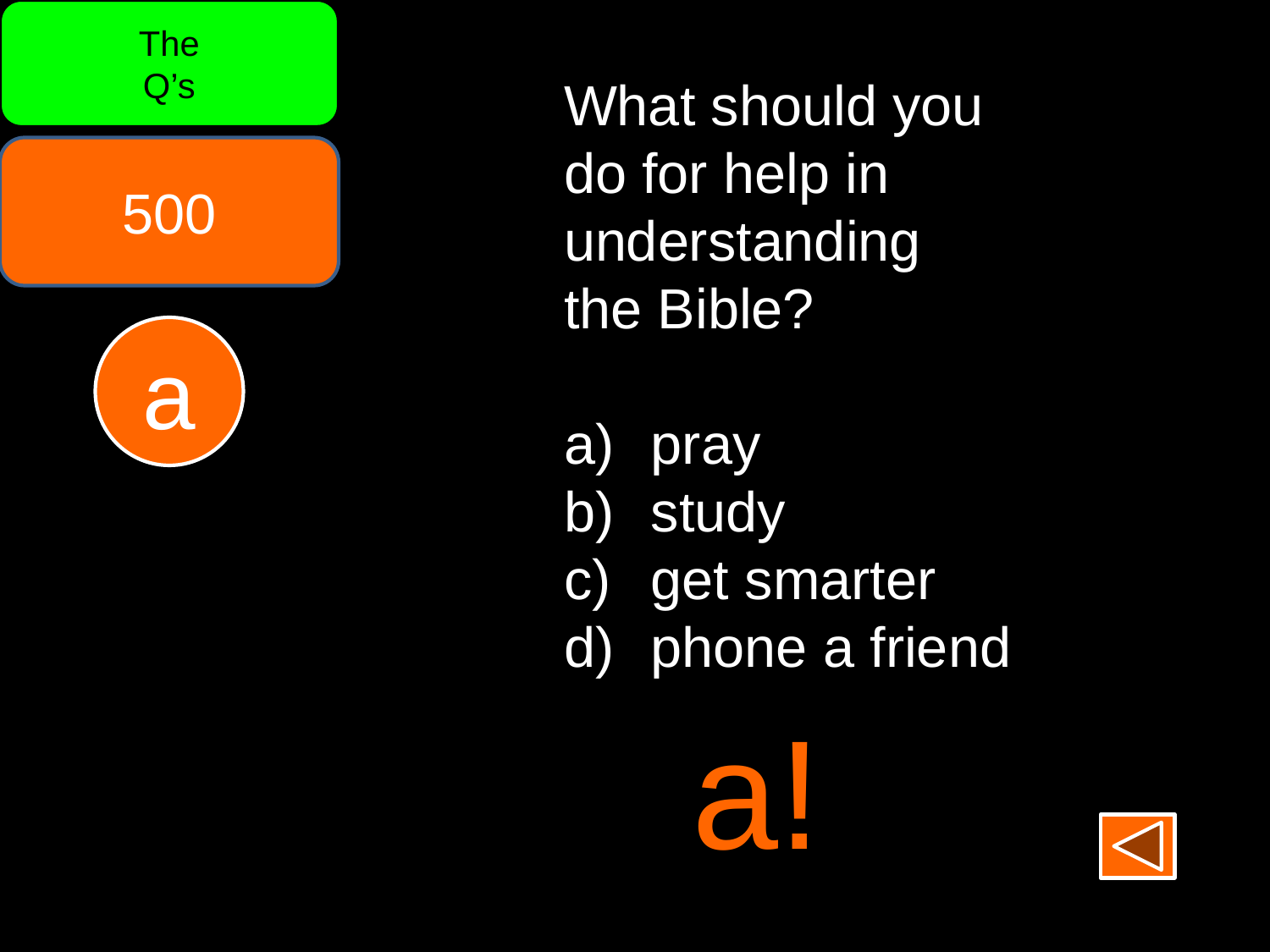

The
Q’s
What should you
do for help in
understanding
the Bible?

 pray
 study
 get smarter
 phone a friend
500
a
a!